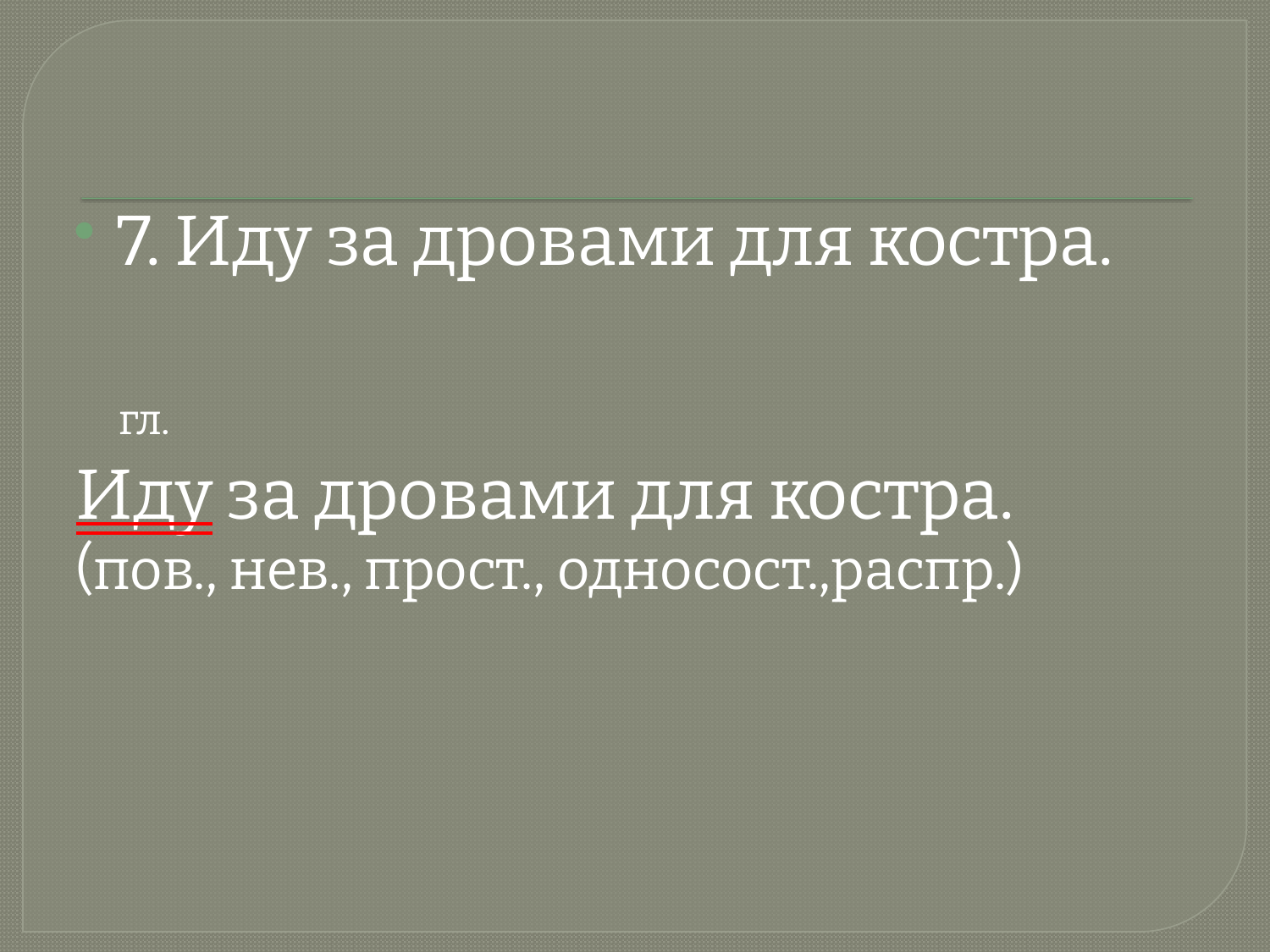

#
7. Иду за дровами для костра.

   гл.
Иду за дровами для костра.
(пов., нев., прост., односост.,распр.)